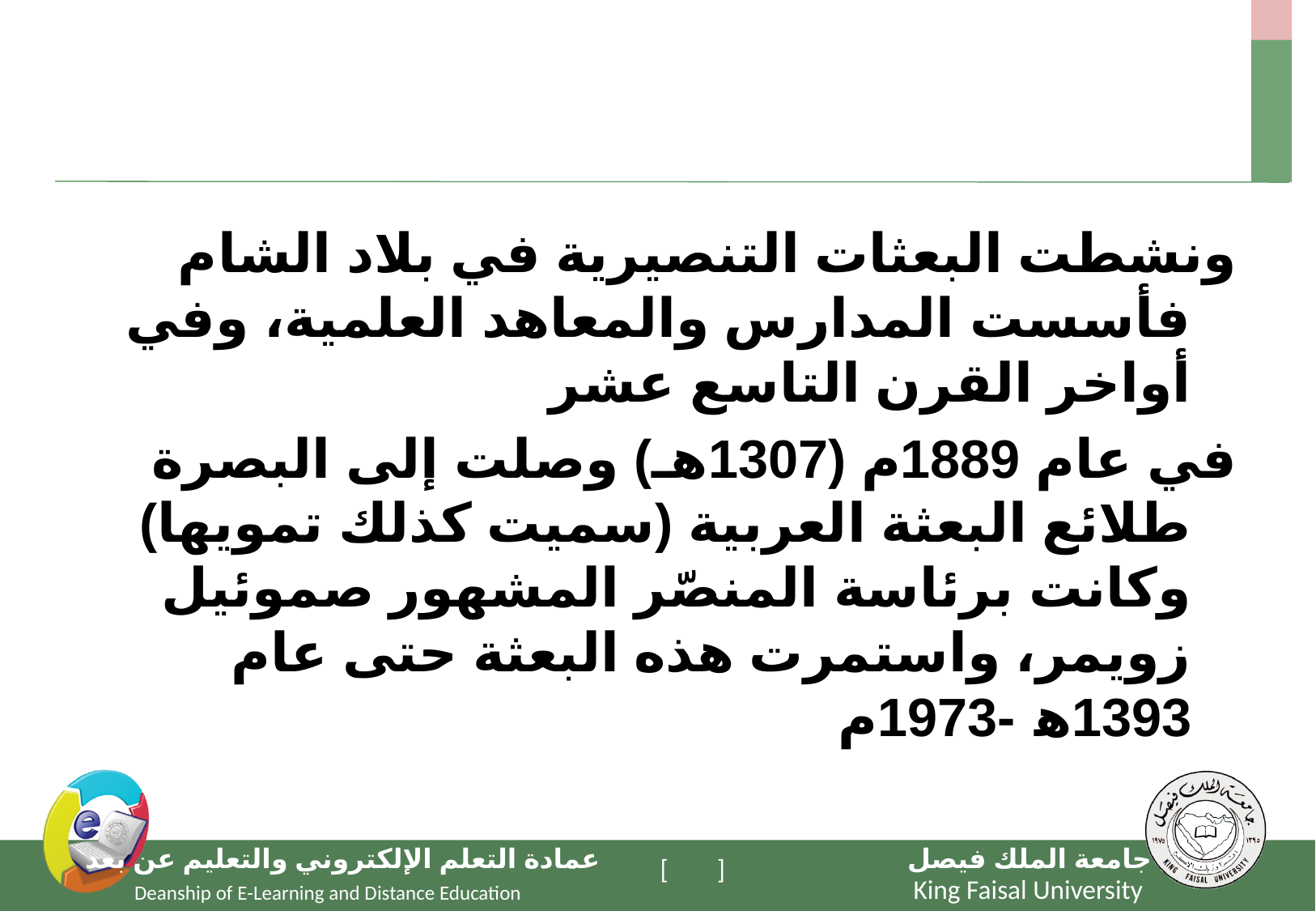

#
ونشطت البعثات التنصيرية في بلاد الشام فأسست المدارس والمعاهد العلمية، وفي أواخر القرن التاسع عشر
في عام 1889م (1307هـ) وصلت إلى البصرة طلائع البعثة العربية (سميت كذلك تمويها) وكانت برئاسة المنصّر المشهور صموئيل زويمر، واستمرت هذه البعثة حتى عام 1393ﻫ -1973م